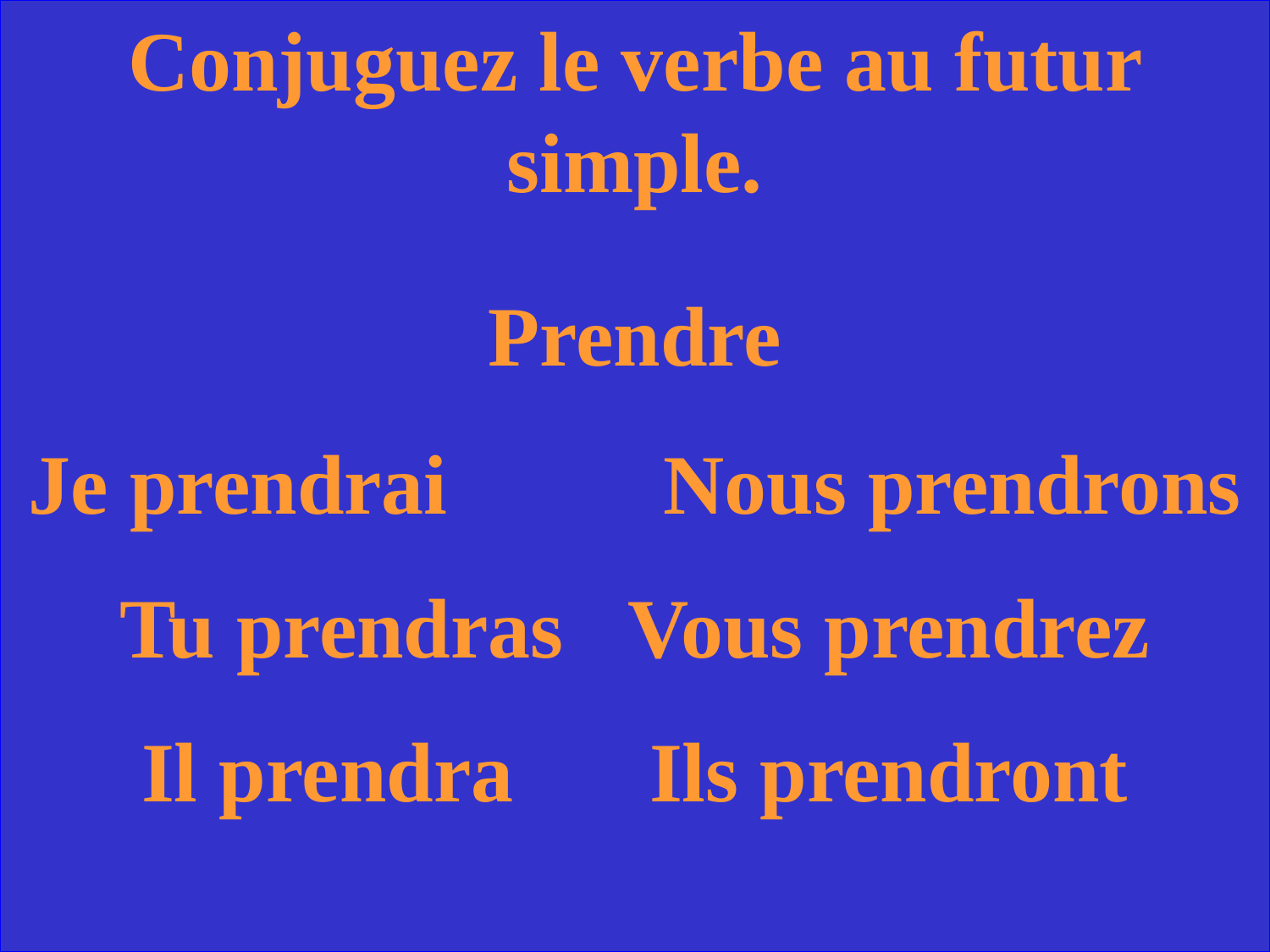

Conjuguez le verbe au futur simple.
Prendre
Je prendrai		Nous prendrons
Tu prendras	Vous prendrez
Il prendra		Ils prendront